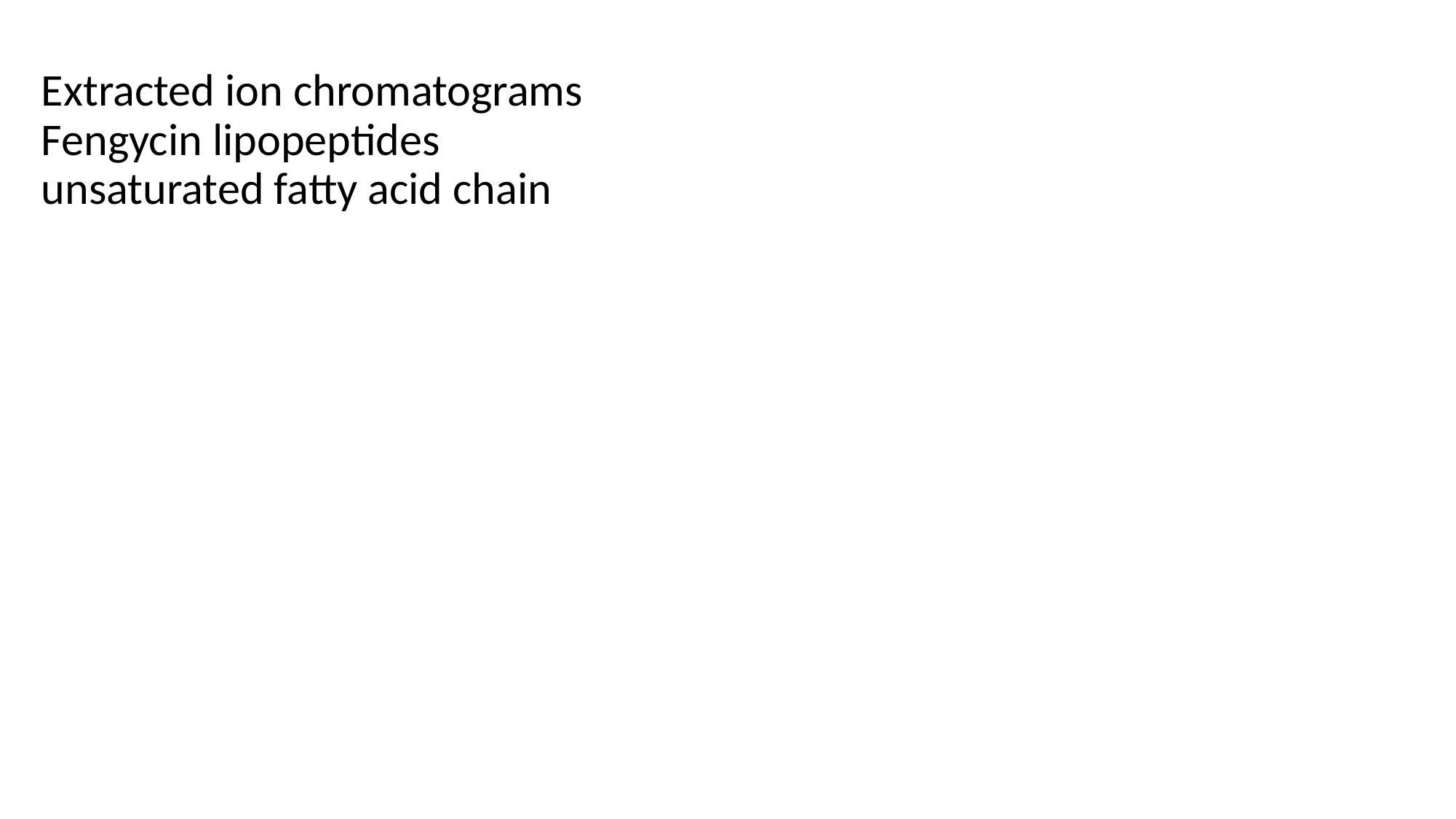

# Extracted ion chromatograms Fengycin lipopeptides unsaturated fatty acid chain